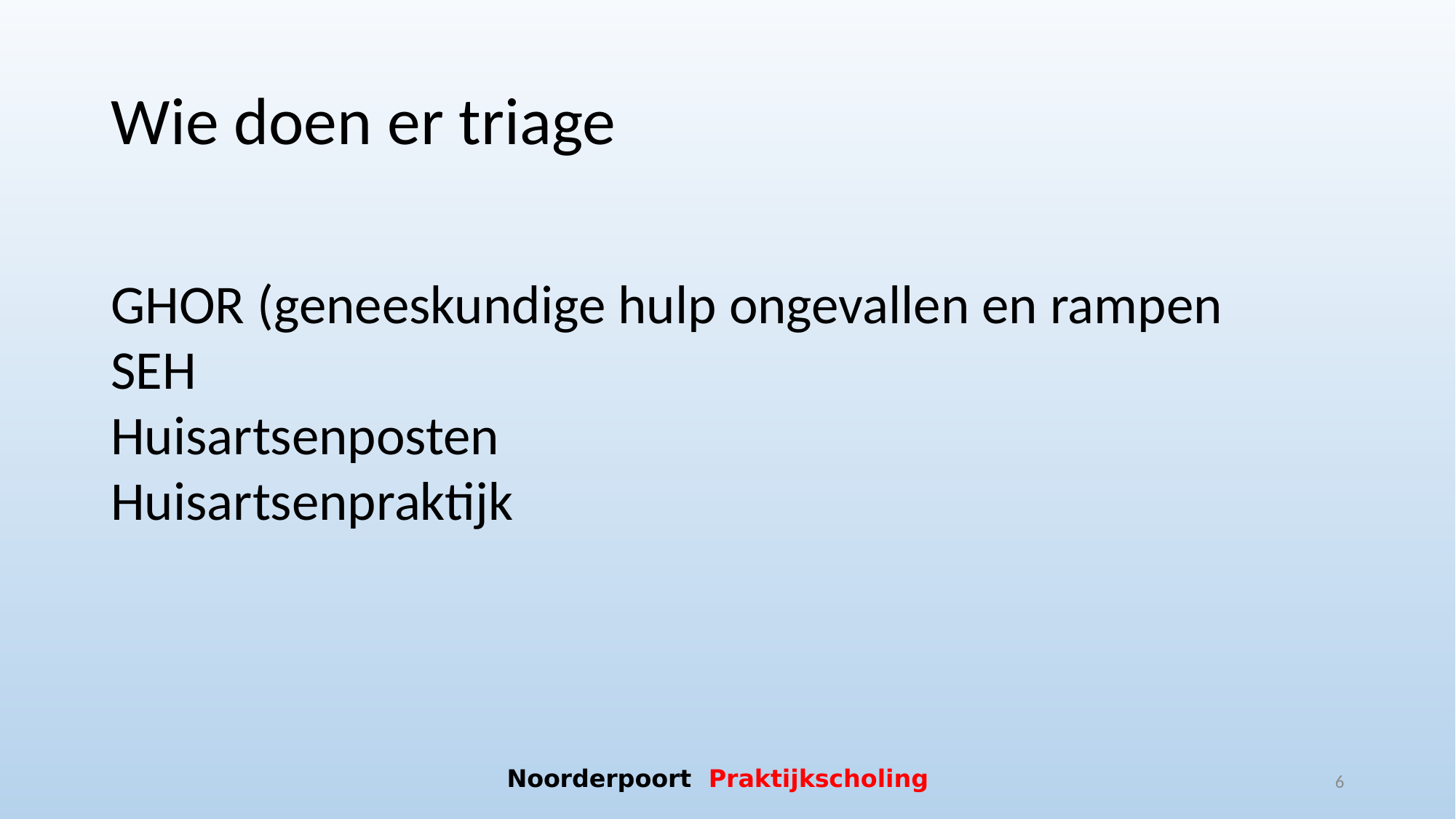

# Wie doen er triage
GHOR (geneeskundige hulp ongevallen en rampen
SEH
Huisartsenposten
Huisartsenpraktijk
Noorderpoort  Praktijkscholing
6